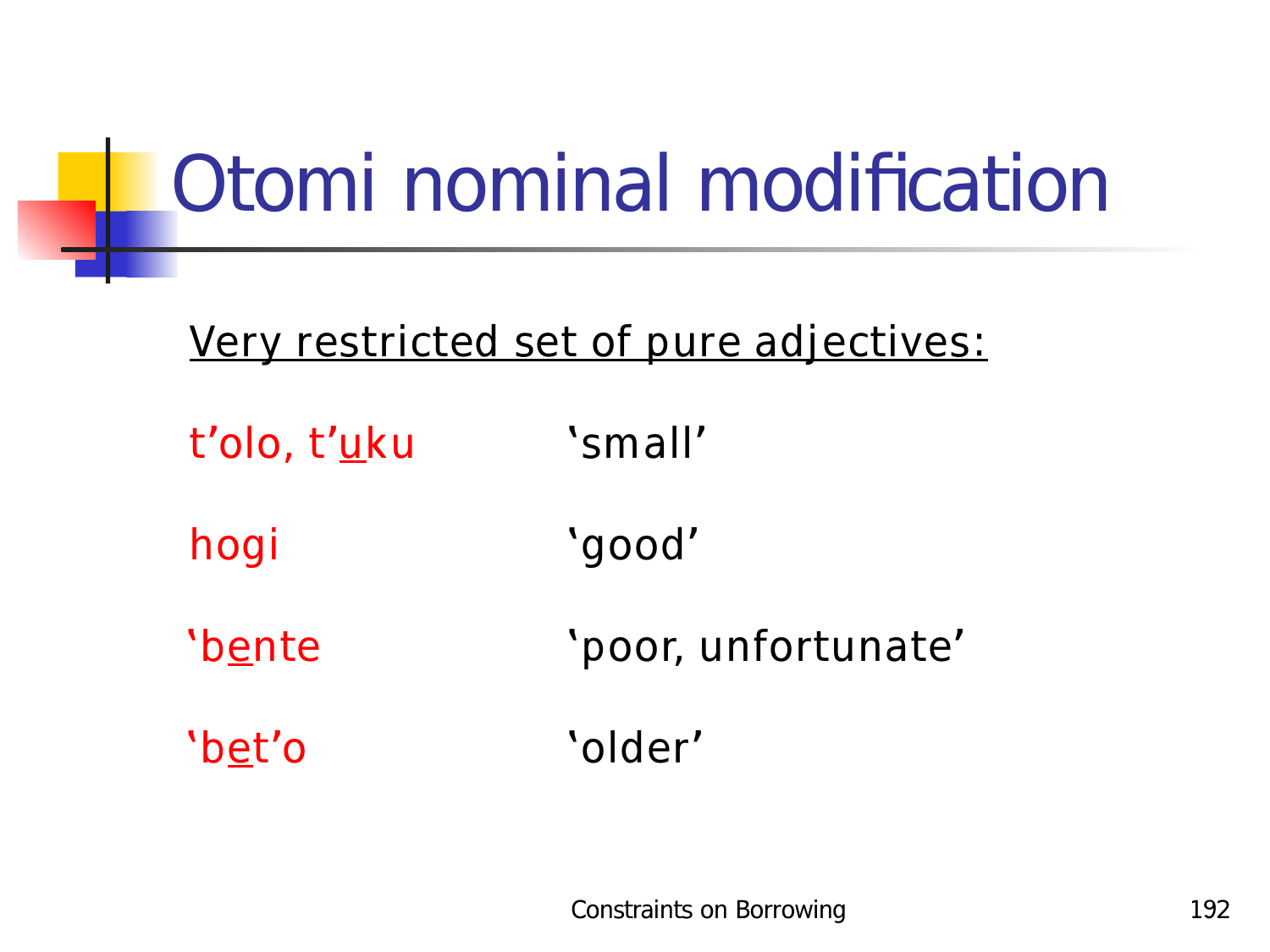

# Otomi nominal modification
Very restricted set of pure adjectives:

t’olo, t’uku 		‘small’

hogi 			‘good’

‘bente 		‘poor, unfortunate’

‘bet’o 		‘older’

Constraints on Borrowing
192